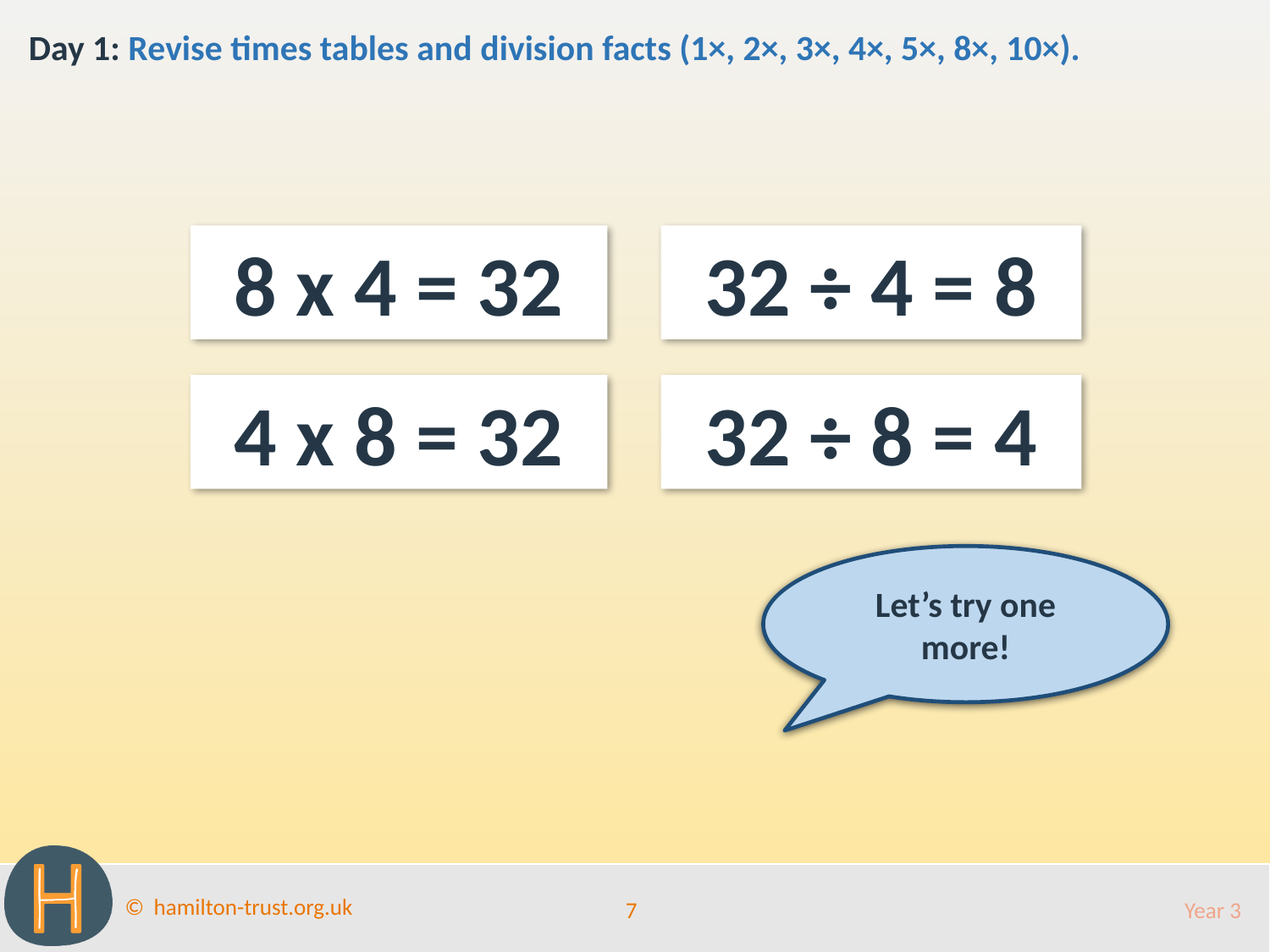

Day 1: Revise times tables and division facts (1×, 2×, 3×, 4×, 5×, 8×, 10×).
32 ÷ 4 = 8
8 x 4 = 32
4 x 8 = 32
32 ÷ 8 = 4
Let’s try one more!
7
Year 3